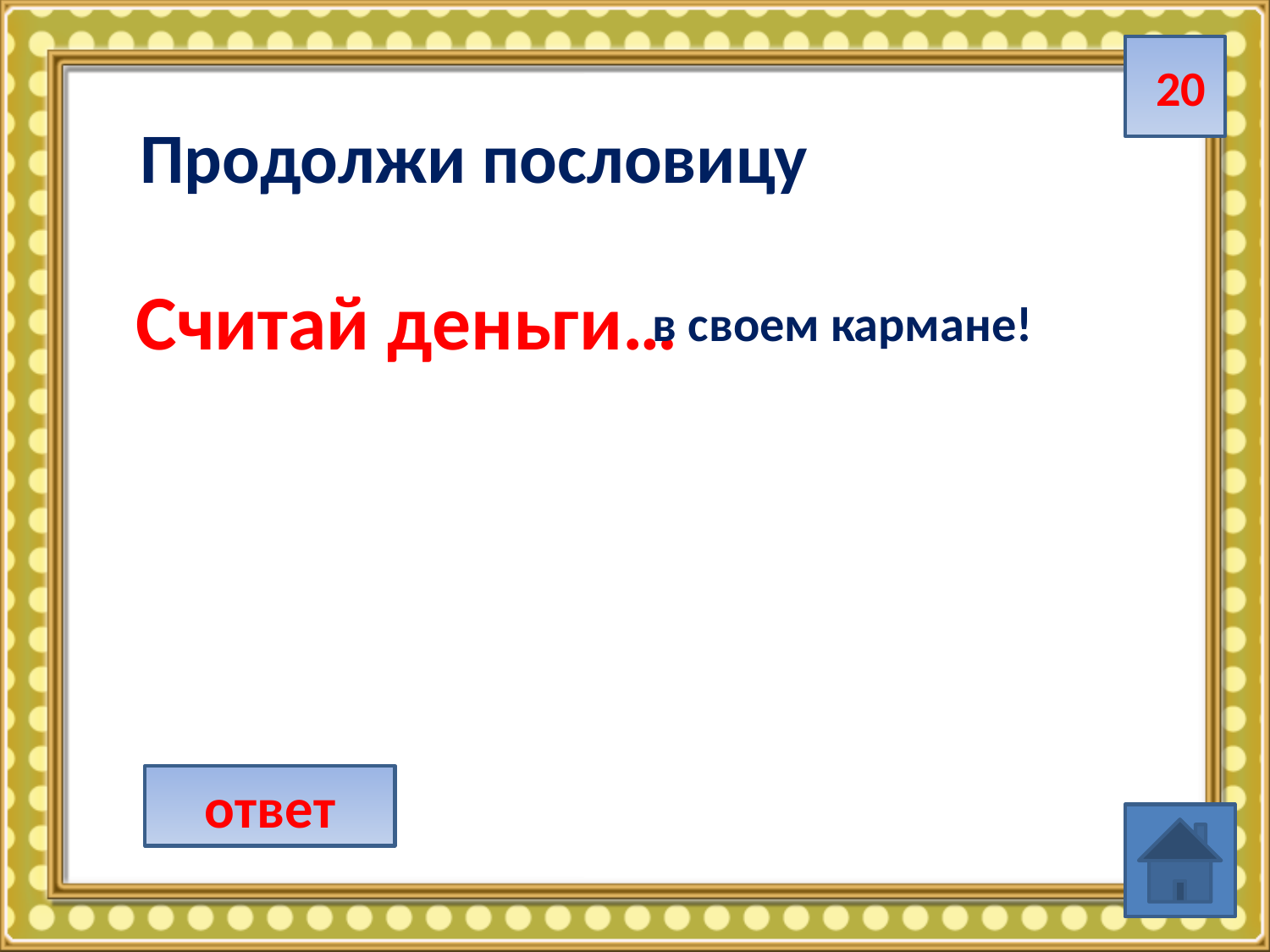

20

Продолжи пословицу
Считай деньги…
в своем кармане!

ответ